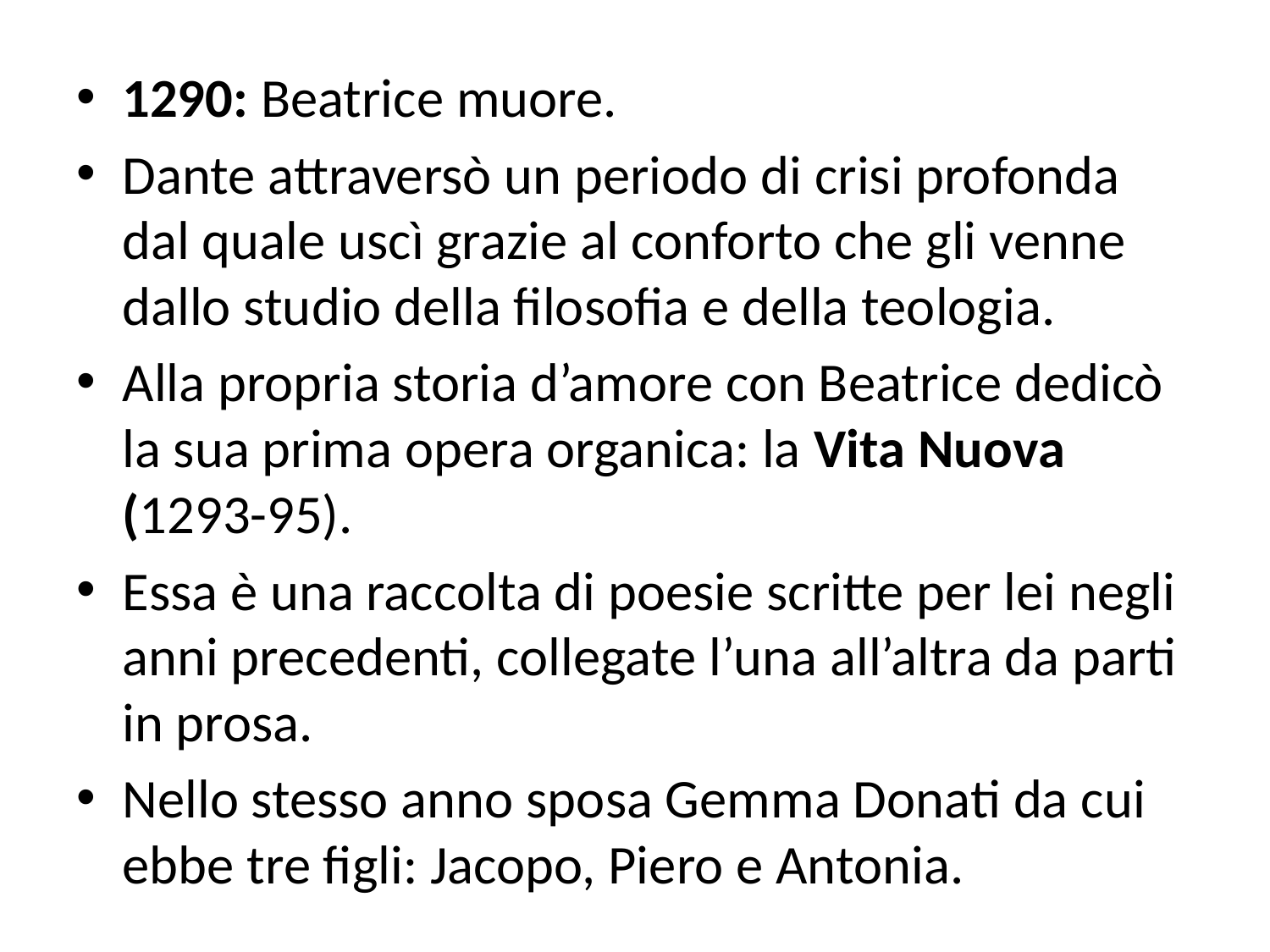

1290: Beatrice muore.
Dante attraversò un periodo di crisi profonda dal quale uscì grazie al conforto che gli venne dallo studio della filosofia e della teologia.
Alla propria storia d’amore con Beatrice dedicò la sua prima opera organica: la Vita Nuova (1293-95).
Essa è una raccolta di poesie scritte per lei negli anni precedenti, collegate l’una all’altra da parti in prosa.
Nello stesso anno sposa Gemma Donati da cui ebbe tre figli: Jacopo, Piero e Antonia.